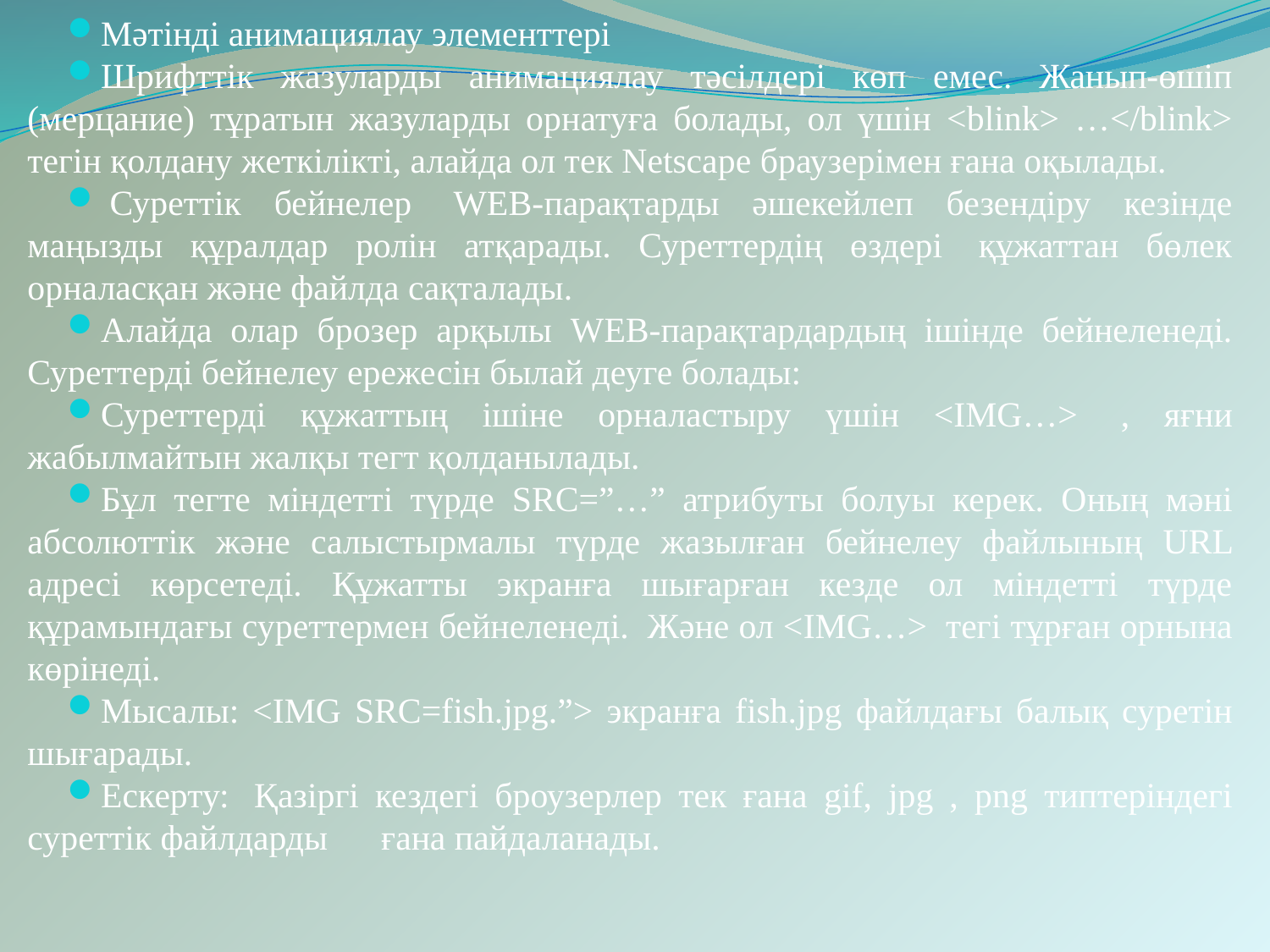

Мәтінді анимациялау элементтері
Шрифттік жазуларды анимациялау тәсілдері көп емес. Жанып-өшіп (мерцание) тұратын жазуларды орнатуға болады, ол үшін <blink> …</blink> тегін қолдану жеткілікті, алайда ол тек Netscape браузерімен ғана оқылады.
 Суреттік бейнелер  WEB-парақтарды әшекейлеп безендіру кезінде маңызды құралдар ролін атқарады. Суреттердің өздері  құжаттан бөлек орналасқан және файлда сақталады.
Алайда олар брозер арқылы WEB-парақтардардың ішінде бейнеленеді. Суреттерді бейнелеу ережесін былай деуге болады:
Суреттерді құжаттың ішіне орналастыру үшін <IMG…>  , яғни жабылмайтын жалқы тегт қолданылады.
Бұл тегте міндетті түрде SRC=”…” атрибуты болуы керек. Оның мәні абсолюттік және салыстырмалы түрде жазылған бейнелеу файлының URL адресі көрсетеді. Құжатты экранға шығарған кезде ол міндетті түрде құрамындағы суреттермен бейнеленеді.  Және ол <IMG…>  тегі тұрған орнына көрінеді.
Мысалы: <IMG SRC=fish.jpg.”> экранға fish.jpg файлдағы балық суретін шығарады.
Ескерту:  Қазіргі кездегі броузерлер тек ғана gif, jpg , png типтеріндегі суреттік файлдарды      ғана пайдаланады.